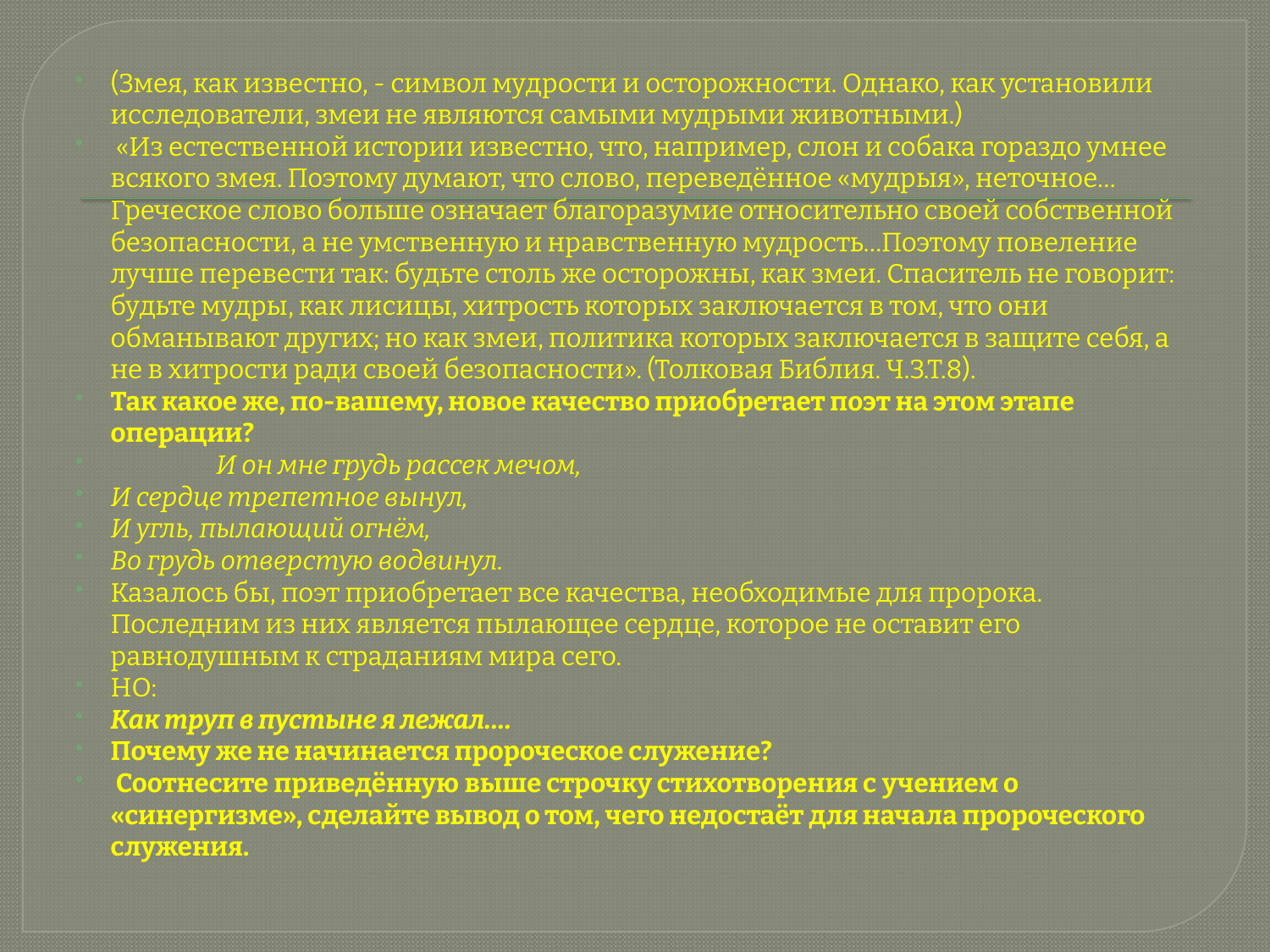

(Змея, как известно, - символ мудрости и осторожности. Однако, как установили исследователи, змеи не являются самыми мудрыми животными.)
 «Из естественной истории известно, что, например, слон и собака гораздо умнее всякого змея. Поэтому думают, что слово, переведённое «мудрыя», неточное…Греческое слово больше означает благоразумие относительно своей собственной безопасности, а не умственную и нравственную мудрость…Поэтому повеление лучше перевести так: будьте столь же осторожны, как змеи. Спаситель не говорит: будьте мудры, как лисицы, хитрость которых заключается в том, что они обманывают других; но как змеи, политика которых заключается в защите себя, а не в хитрости ради своей безопасности». (Толковая Библия. Ч.3.Т.8).
Так какое же, по-вашему, новое качество приобретает поэт на этом этапе операции?
	         И он мне грудь рассек мечом,
И сердце трепетное вынул,
И угль, пылающий огнём,
Во грудь отверстую водвинул.
Казалось бы, поэт приобретает все качества, необходимые для пророка. Последним из них является пылающее сердце, которое не оставит его равнодушным к страданиям мира сего.
НО:
Как труп в пустыне я лежал….
Почему же не начинается пророческое служение?
 Соотнесите приведённую выше строчку стихотворения с учением о «синергизме», сделайте вывод о том, чего недостаёт для начала пророческого служения.